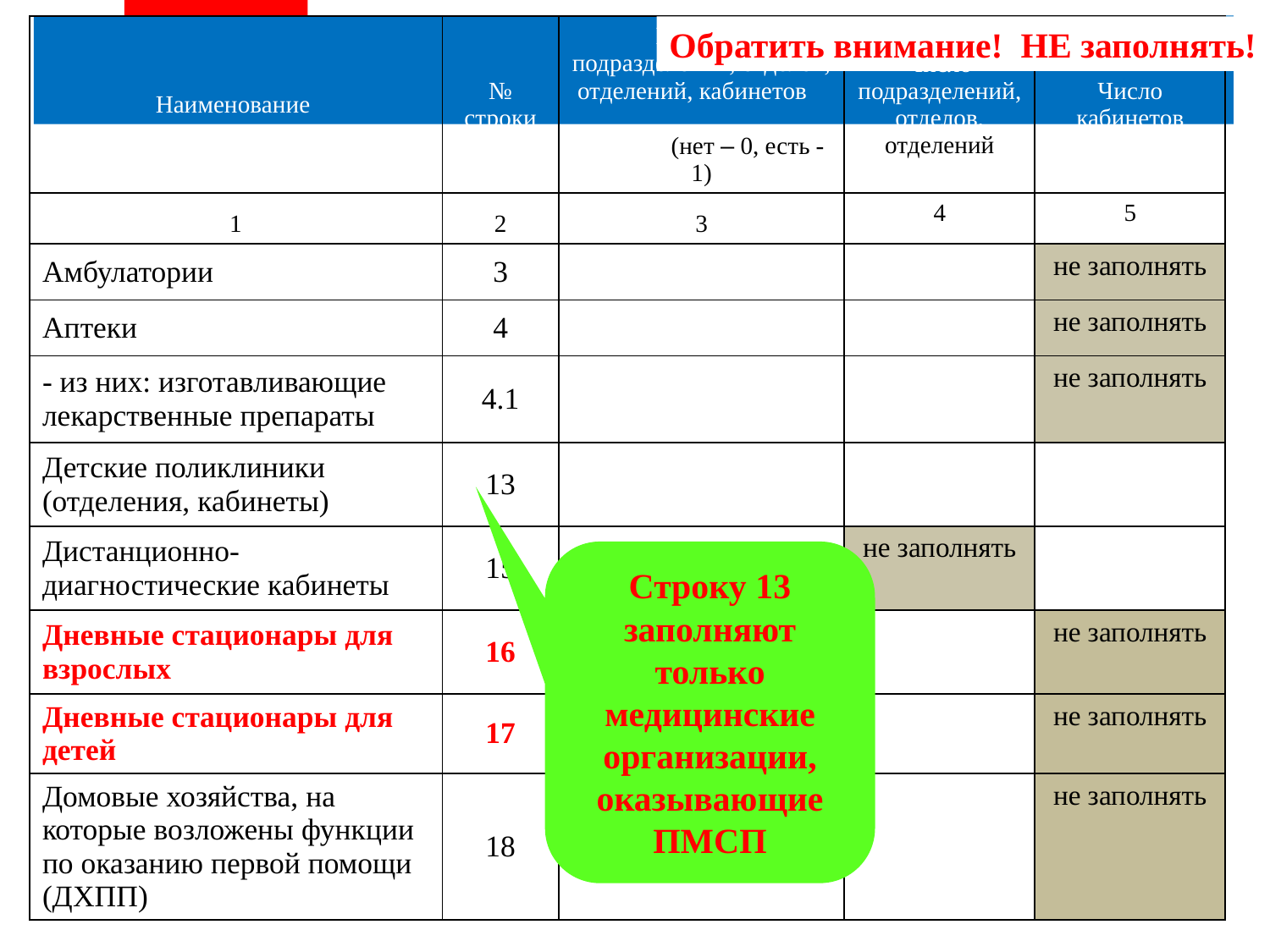

| Наименование | № строки | Наличие подразделений, отделов, отделений, кабинетов (нет – 0, есть - 1) | Число подразделений, отделов, отделений | Число кабинетов |
| --- | --- | --- | --- | --- |
| 1 | 2 | 3 | 4 | 5 |
| Амбулатории | 3 |  |  | не заполнять |
| Аптеки | 4 |  |  | не заполнять |
| - из них: изготавливающие лекарственные препараты | 4.1 |  |  | не заполнять |
| Детские поликлиники (отделения, кабинеты) | 13 |  |  |  |
| Дистанционно-диагностические кабинеты | 15 |  | не заполнять |  |
| Дневные стационары для взрослых | 16 |  |  | не заполнять |
| Дневные стационары для детей | 17 |  |  | не заполнять |
| Домовые хозяйства, на которые возложены функции по оказанию первой помощи (ДХПП) | 18 |  |  | не заполнять |
Обратить внимание!  НЕ заполнять!
Строку 13 заполняют только медицинские организации, оказывающие ПМСП
9